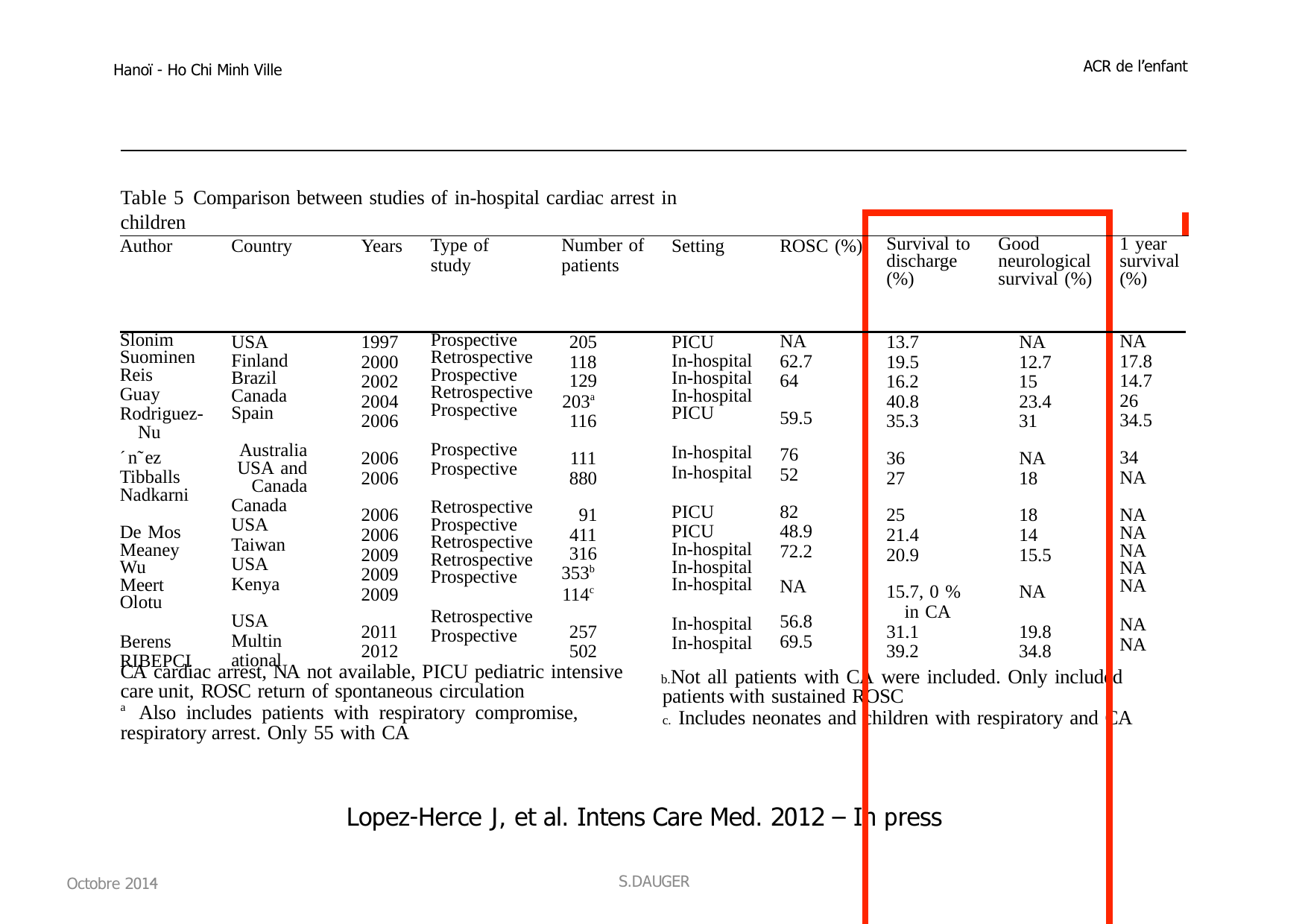

ACR de l’enfant
Hanoï - Ho Chi Minh Ville

Table 5  Comparison between studies of in-hospital cardiac arrest in children
|  |  |  |  |  |  |  |  |  |
| --- | --- | --- | --- | --- | --- | --- | --- | --- |
| Author | Country | Years | Type of study | Number of patients | Setting | ROSC (%) | Survival to Good discharge neurological (%) survival (%) | 1 year survival (%) |
| Slonim Suominen Reis Guay Rodriguez- Nu´n˜ez Tibballs Nadkarni De Mos Meaney Wu Meert Olotu Berens RIBEPCI | USA Finland Brazil Canada Spain Australia USA and Canada Canada USA Taiwan USA Kenya USA Multinational | 1997 2000 2002 2004 2006 2006 2006 2006 2006 2009 2009 2009 2011 2012 | Prospective Retrospective Prospective Retrospective Prospective Prospective Prospective Retrospective Prospective Retrospective Retrospective Prospective Retrospective Prospective | 205 118 129 203a 116 111 880 91 411 316 353b 114c 257 502 | PICU In-hospital In-hospital In-hospital PICU In-hospital In-hospital PICU PICU In-hospital In-hospital In-hospital In-hospital In-hospital | NA 62.7 64 59.5 76 52 82 48.9 72.2 NA 56.8 69.5 | 13.7 NA 19.5 12.7 16.2 15 40.8 23.4 35.3 31 36 NA 27 18 25 18 21.4 14 20.9 15.5 15.7, 0 % NA in CA 31.1 19.8 39.2 34.8 | NA 17.8 14.7 26 34.5 34 NA NA NA NA NA NA NA NA |
CA cardiac arrest, NA not available, PICU pediatric intensive care unit, ROSC return of spontaneous circulation
a   Also  includes  patients  with  respiratory  compromise,  respiratory arrest. Only 55 with CA
Not all patients with CA were included. Only included patients with sustained ROSC
Includes neonates and children with respiratory and CA
Lopez-Herce J, et al. Intens Care Med. 2012 – In press
Octobre 2014
S.DAUGER